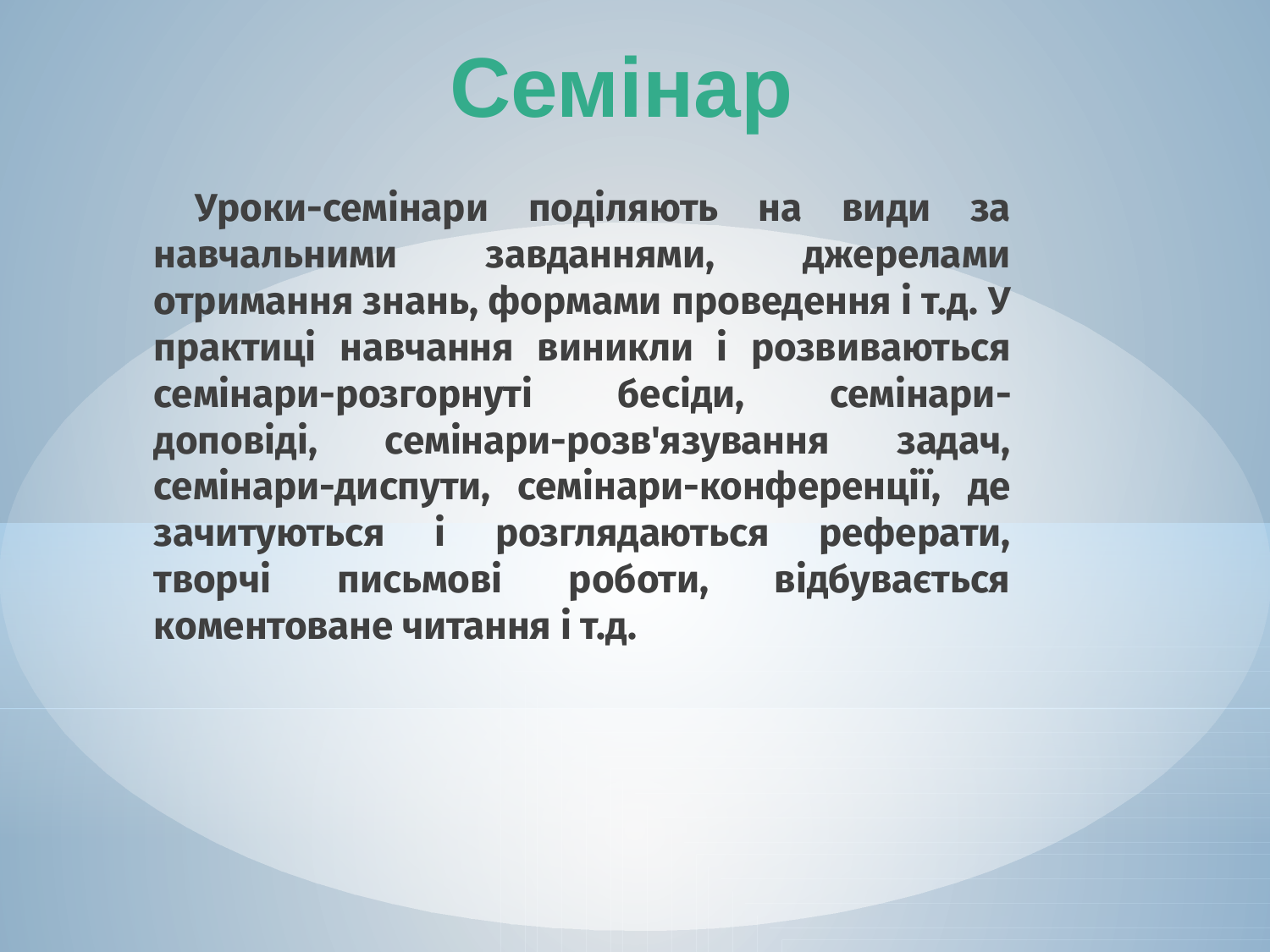

# Семінар
 Уроки-семінари поділяють на види за навчальними завданнями, джерелами отримання знань, формами проведення і т.д. У практиці навчання виникли і розвиваються семінари-розгорнуті бесіди, семінари-доповіді, семінари-розв'язування задач, семінари-диспути, семінари-конференції, де зачитуються і розглядаються реферати, творчі письмові роботи, відбувається коментоване читання і т.д.